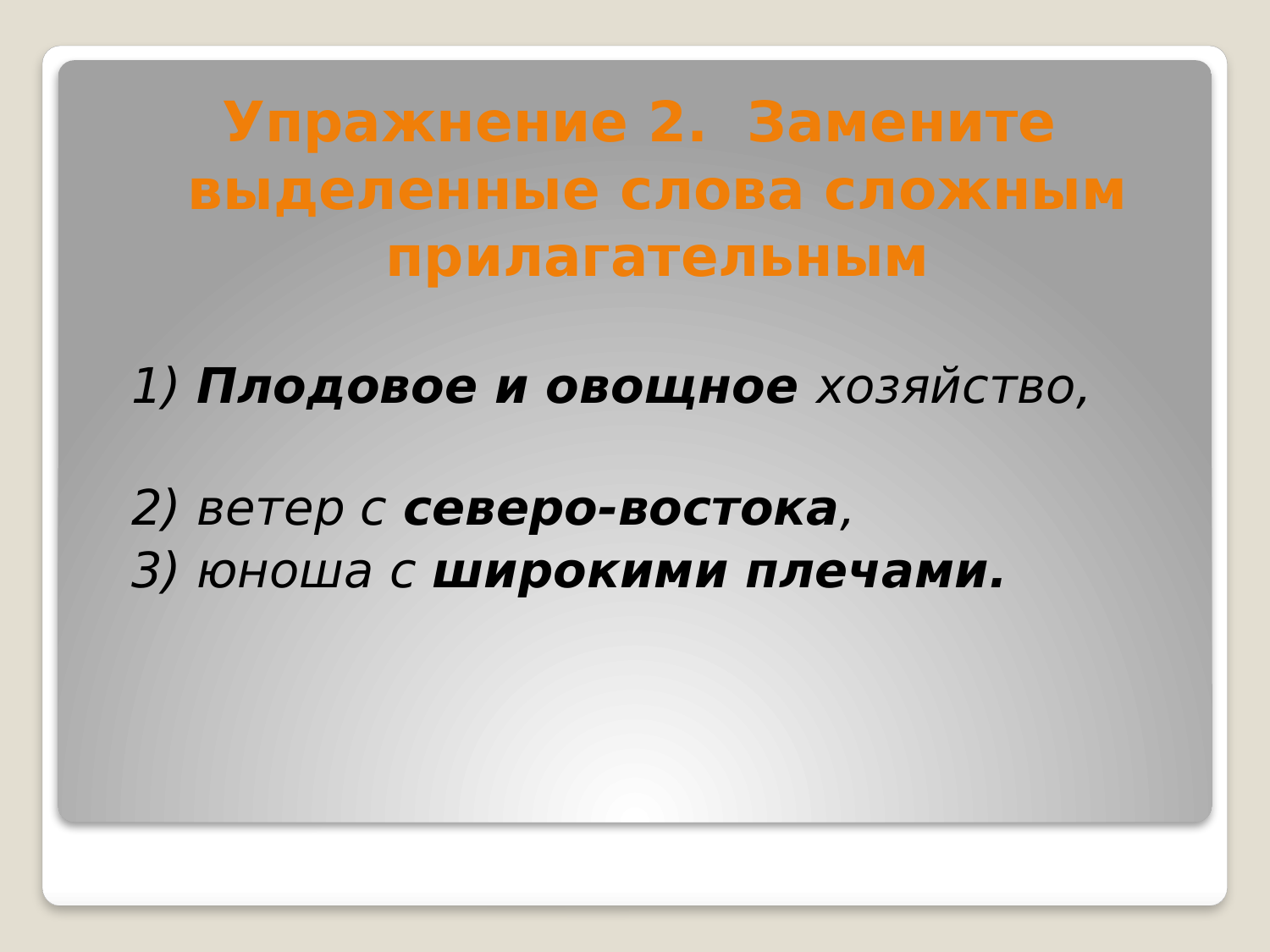

Упражнение 2.  Замените выделенные слова сложным прилагательным

   1) Плодовое и овощное хозяйство,
   2) ветер с северо-востока,
   3) юноша с широкими плечами.
#